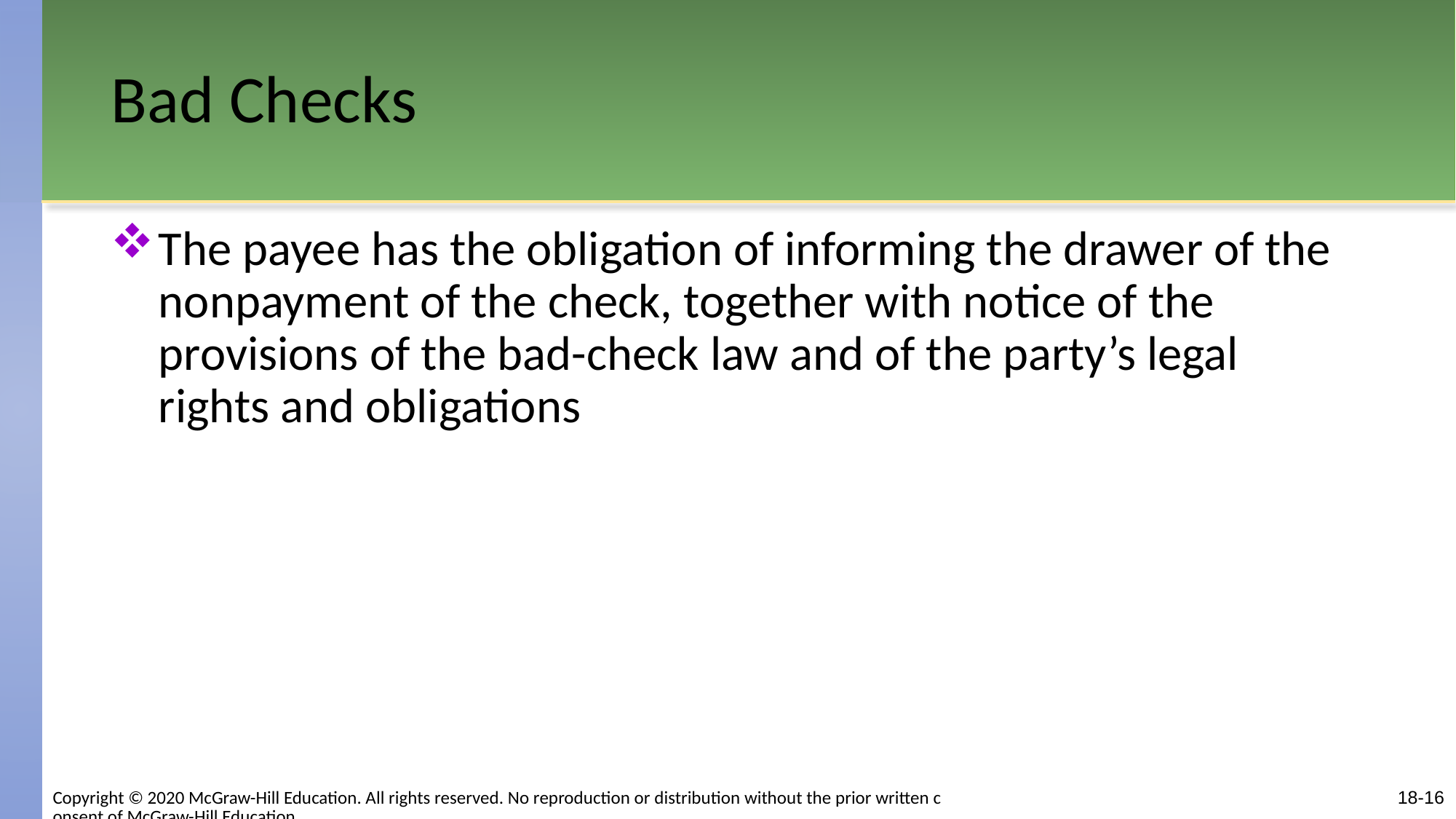

# Bad Checks
The payee has the obligation of informing the drawer of the nonpayment of the check, together with notice of the provisions of the bad-check law and of the party’s legal rights and obligations
Copyright © 2020 McGraw-Hill Education. All rights reserved. No reproduction or distribution without the prior written consent of McGraw-Hill Education.
18-16